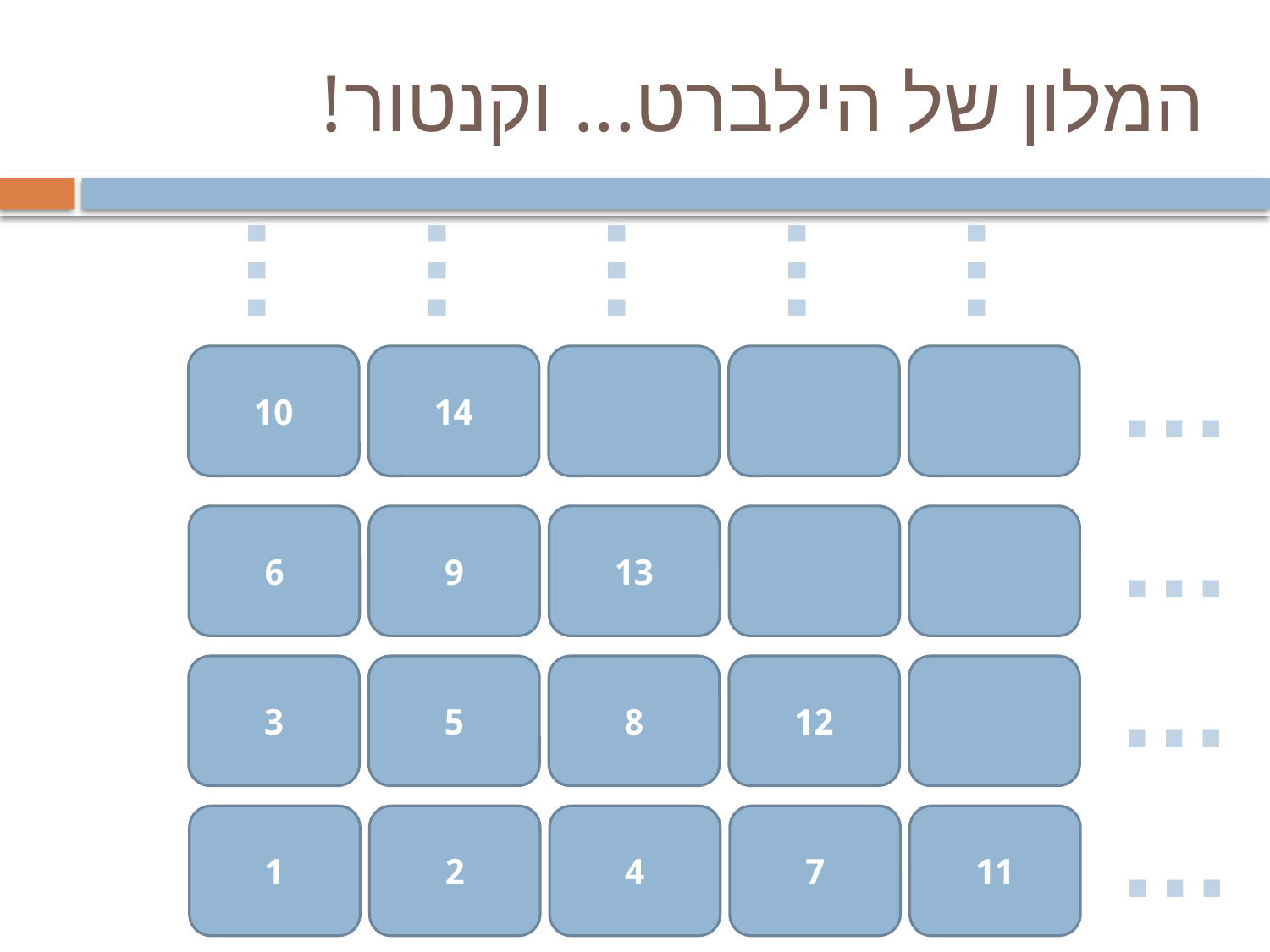

# המלון של הילברט... וקנטור!
…
…
…
…
…
10
14

…
6
9
13

…
3
5
8
12

…
1
2
4
7
11
…